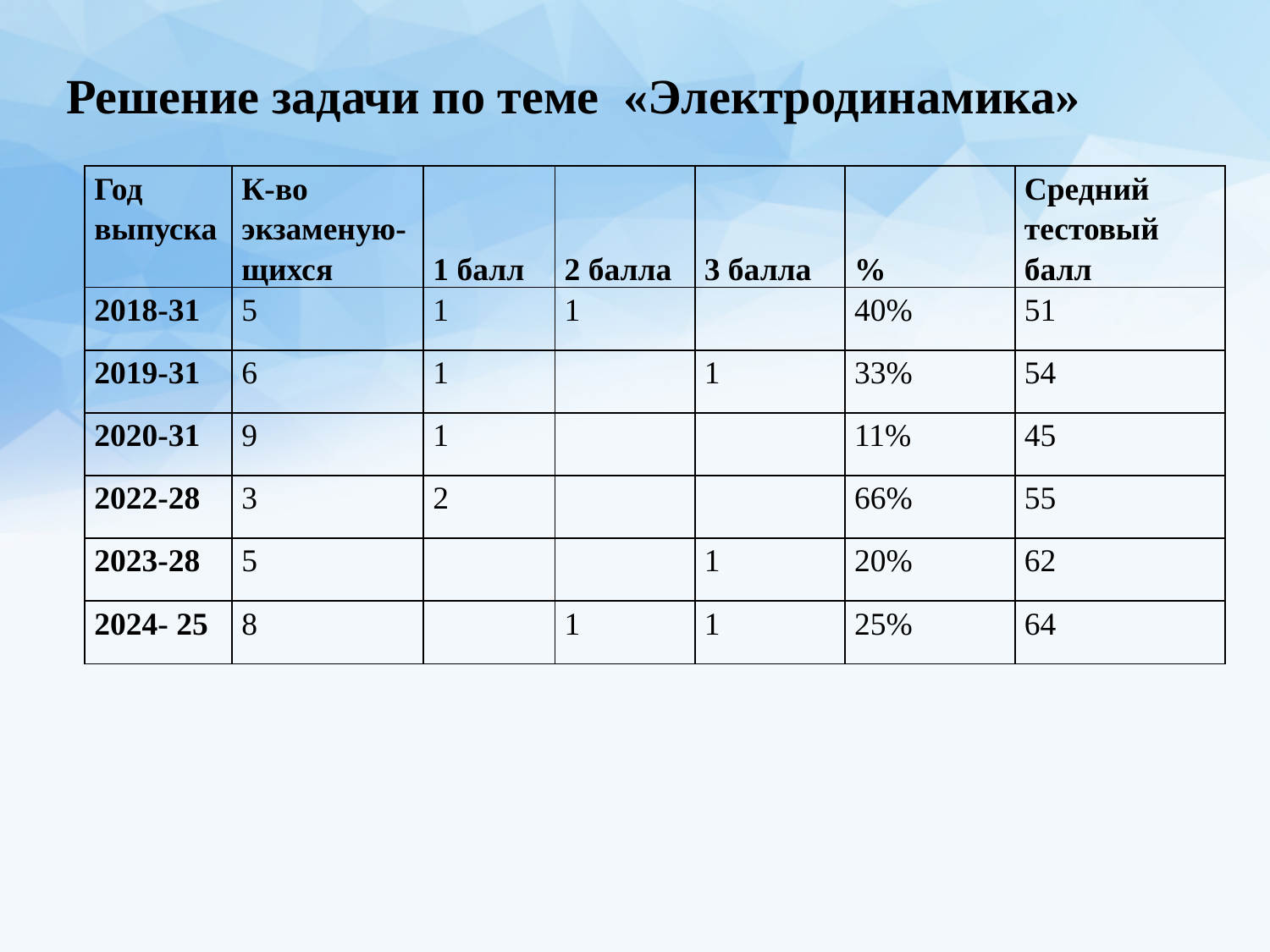

# Решение задачи по теме  «Электродинамика»
| Год выпуска | К-во экзаменую-щихся | 1 балл | 2 балла | 3 балла | % | Средний тестовый балл |
| --- | --- | --- | --- | --- | --- | --- |
| 2018-31 | 5 | 1 | 1 |  | 40% | 51 |
| 2019-31 | 6 | 1 |  | 1 | 33% | 54 |
| 2020-31 | 9 | 1 |  |  | 11% | 45 |
| 2022-28 | 3 | 2 |  |  | 66% | 55 |
| 2023-28 | 5 |  |  | 1 | 20% | 62 |
| 2024- 25 | 8 |  | 1 | 1 | 25% | 64 |